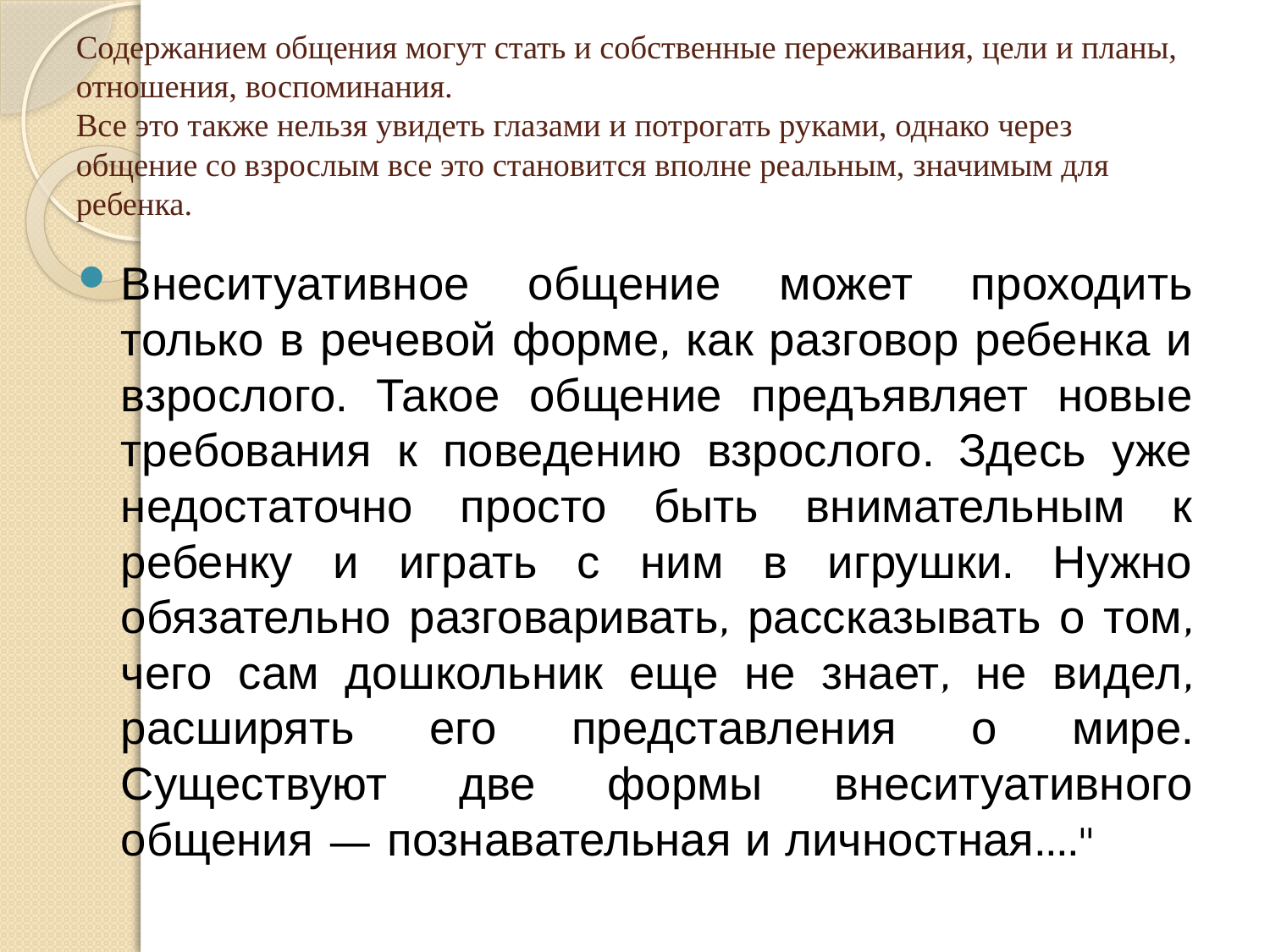

# Содержанием общения могут стать и собственные переживания, цели и планы, отношения, воспоминания. Все это также нельзя увидеть глазами и потрогать руками, однако через общение со взрослым все это становится вполне реальным, значимым для ребенка.
Внеситуативное общение может проходить только в речевой форме, как разговор ребенка и взрослого. Такое общение предъявляет новые требования к поведению взрослого. Здесь уже недостаточно просто быть внимательным к ребенку и играть с ним в игрушки. Нужно обязательно разговаривать, рассказывать о том, чего сам дошкольник еще не знает, не видел, расширять его представления о мире. Существуют две формы внеситуативного общения — познавательная и личностная...."